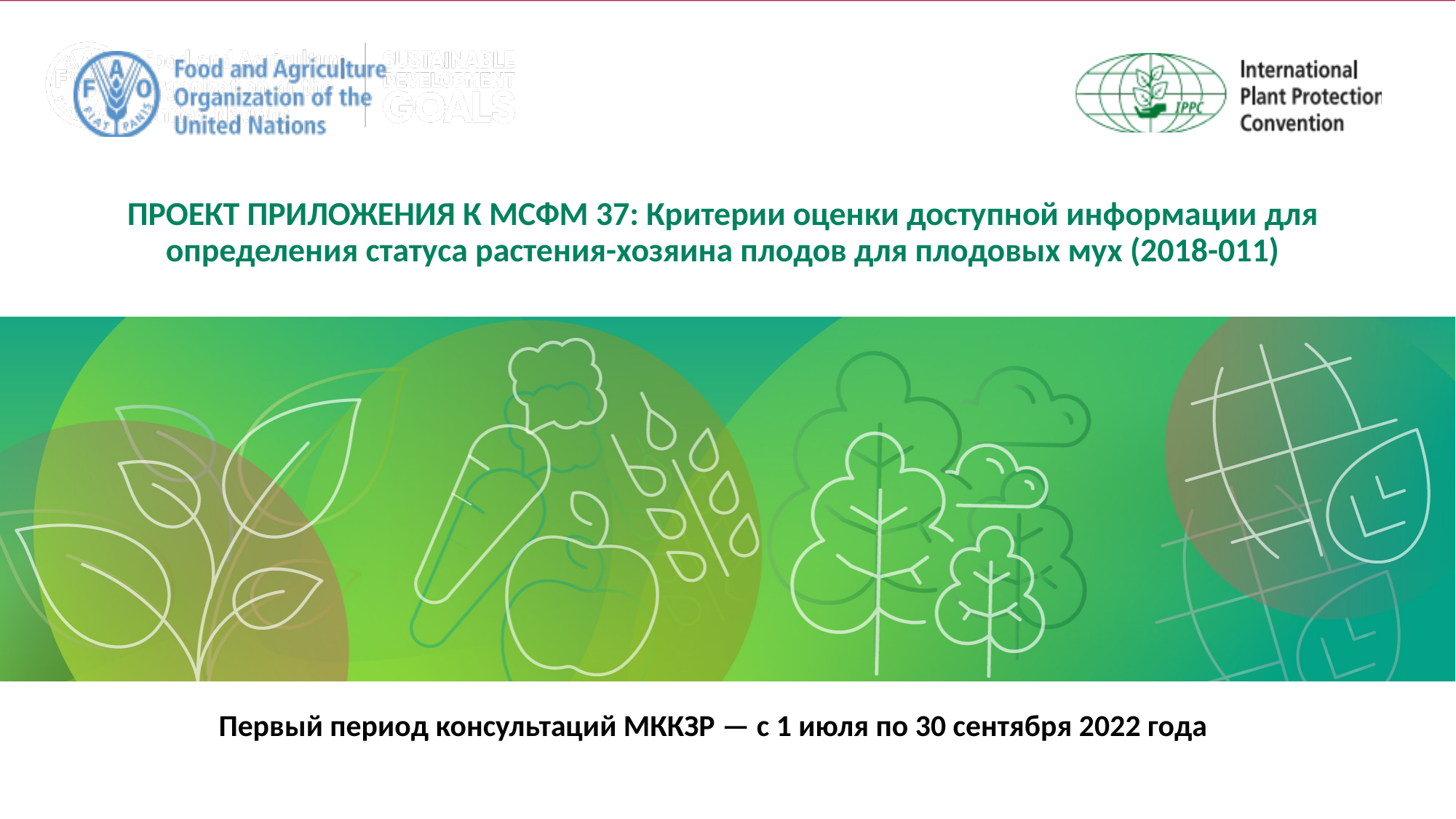

# ПРОЕКТ ПРИЛОЖЕНИЯ К МСФМ 37: Критерии оценки доступной информации для определения статуса растения-хозяина плодов для плодовых мух (2018-011)
Первый период консультаций МККЗР — с 1 июля по 30 сентября 2022 года